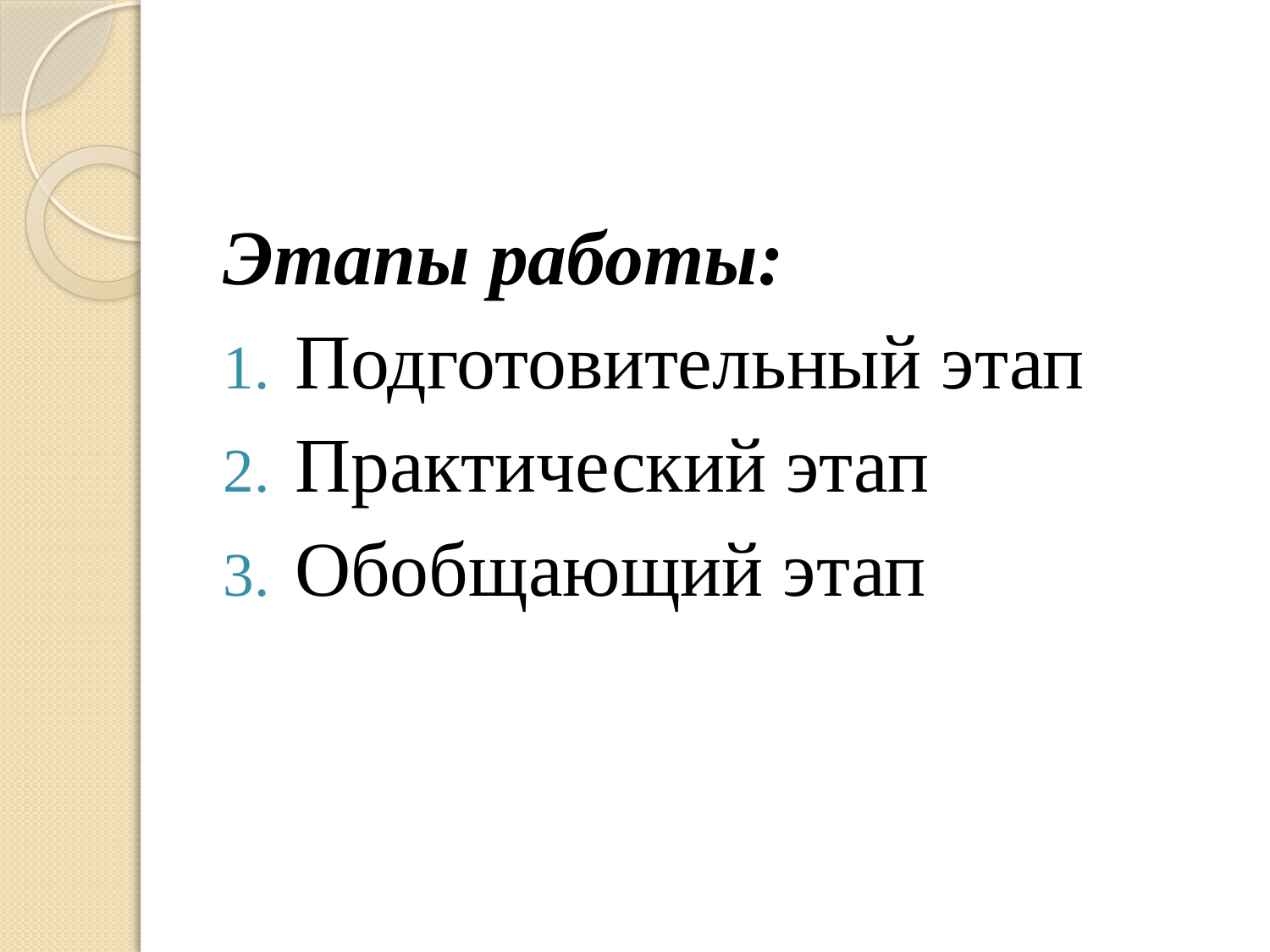

Этапы работы:
Подготовительный этап
Практический этап
Обобщающий этап